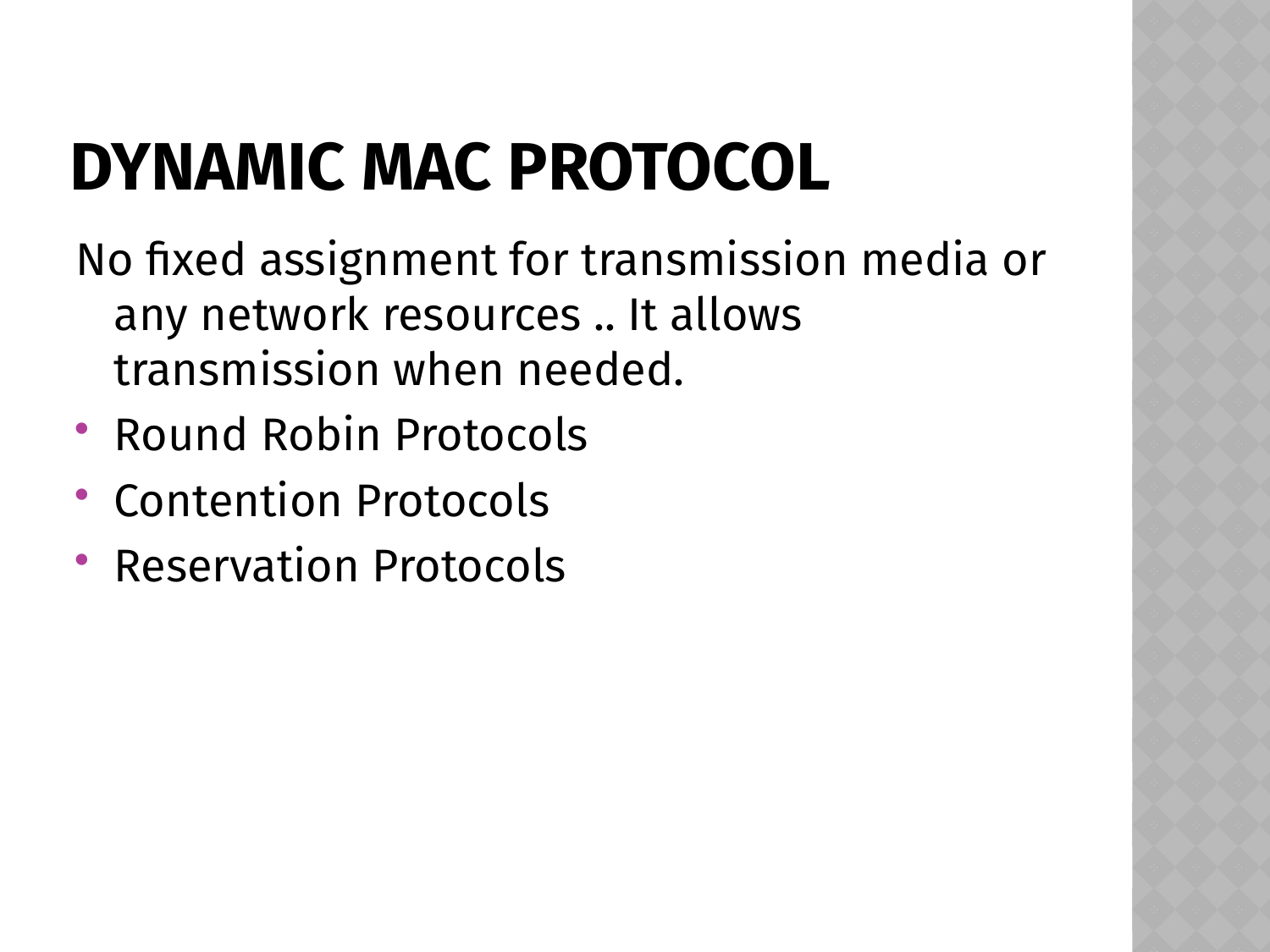

# Dynamic mac protocol
No fixed assignment for transmission media or any network resources .. It allows transmission when needed.
Round Robin Protocols
Contention Protocols
Reservation Protocols